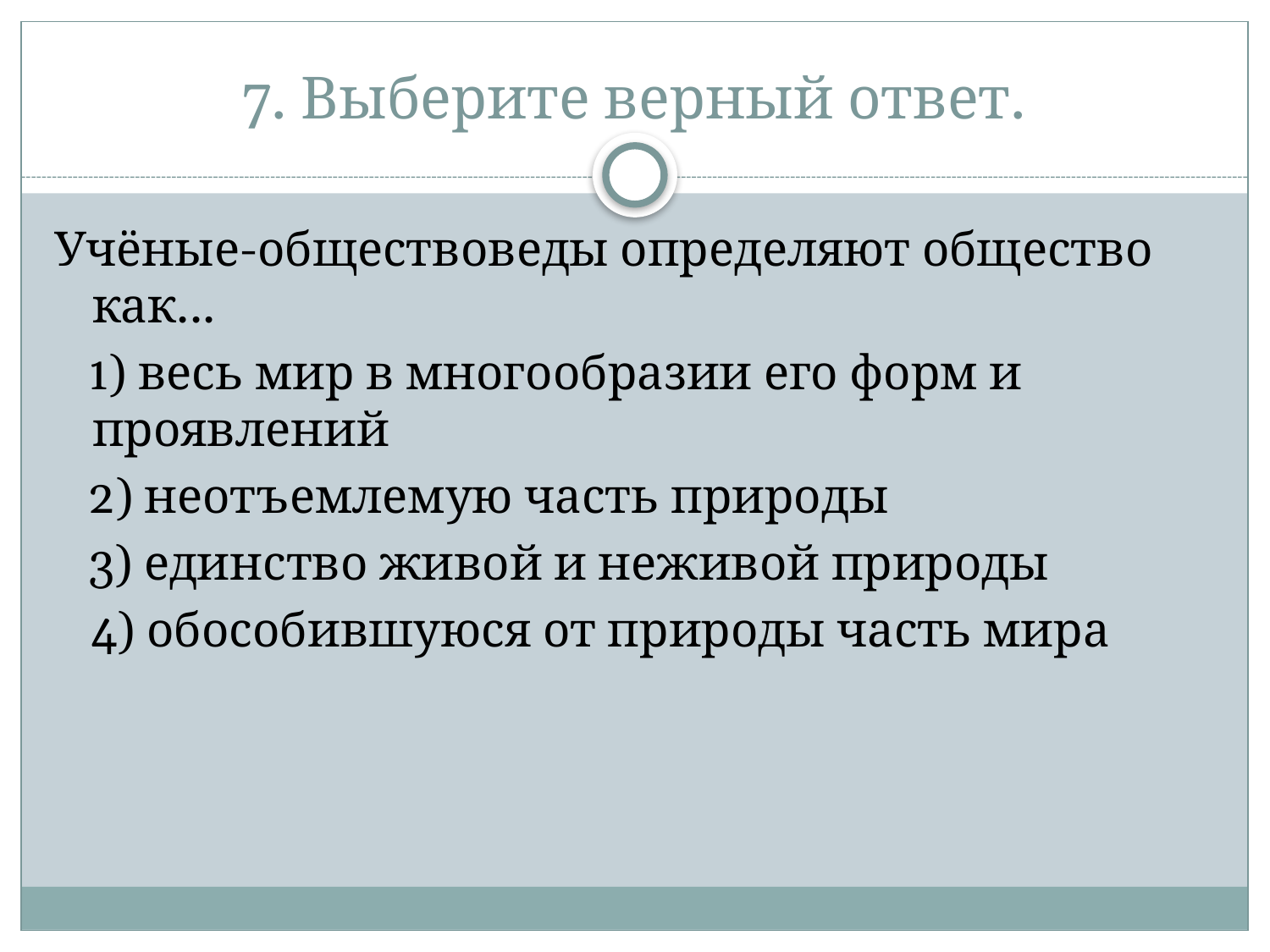

# 7. Выберите верный ответ.
Учёные-обществоведы определяют общество как...
   1) весь мир в многообразии его форм и проявлений
   2) неотъемлемую часть природы
   3) единство живой и неживой природы
   4) обособившуюся от природы часть мира